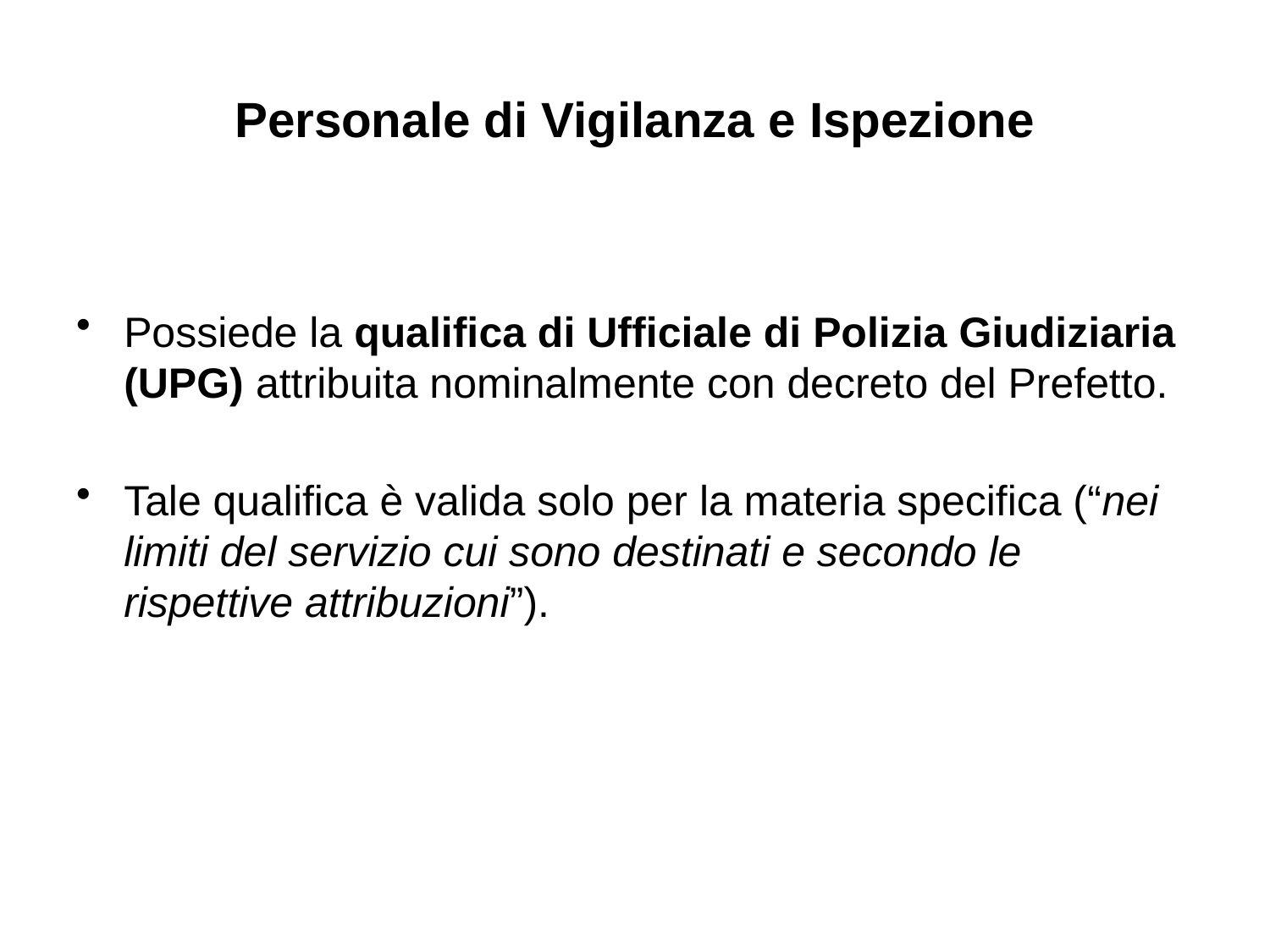

# Personale di Vigilanza e Ispezione

Possiede la qualifica di Ufficiale di Polizia Giudiziaria (UPG) attribuita nominalmente con decreto del Prefetto.

Tale qualifica è valida solo per la materia specifica (“nei limiti del servizio cui sono destinati e secondo le rispettive attribuzioni”).